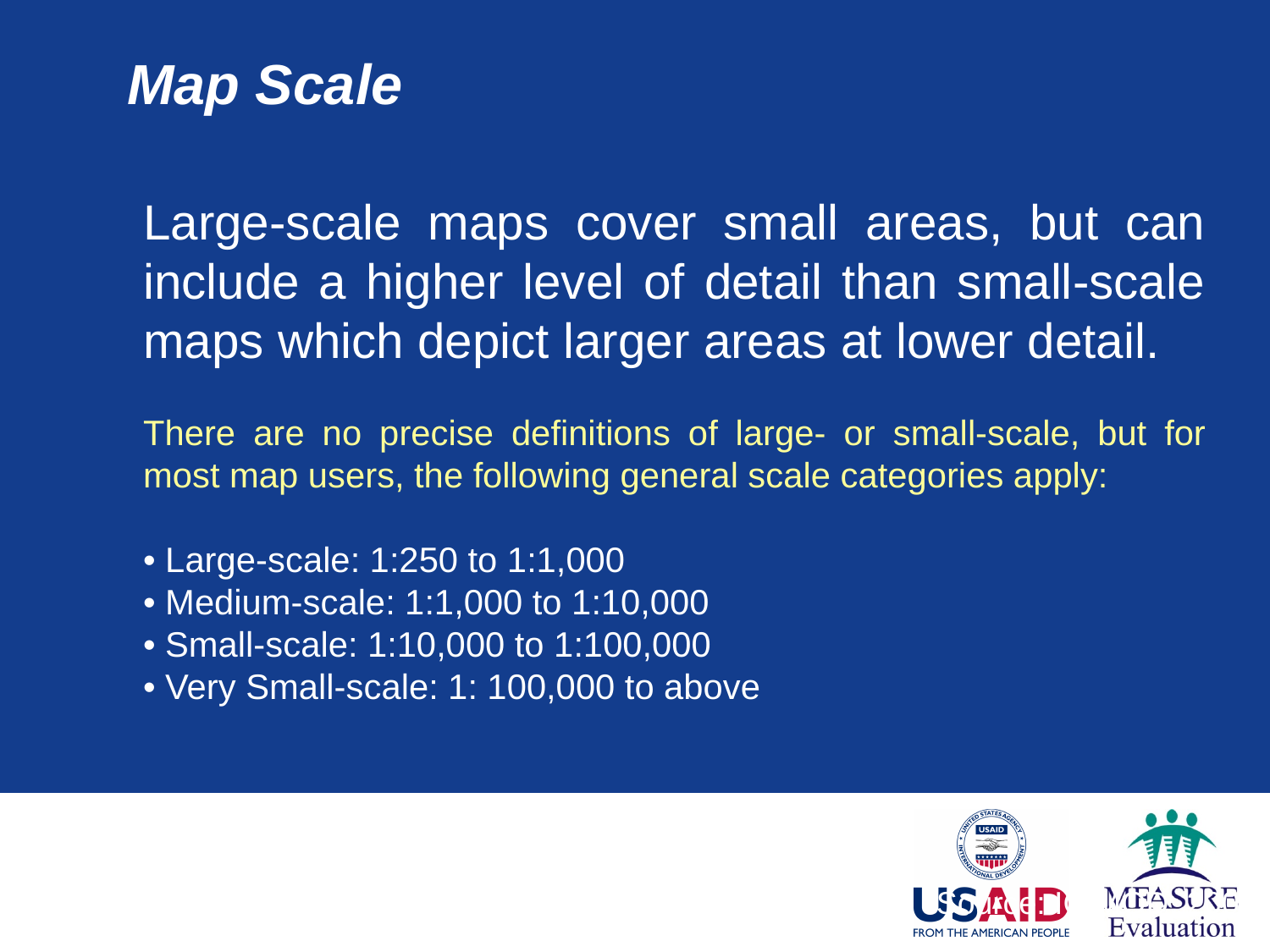

Map Scale
Large-scale maps cover small areas, but can include a higher level of detail than small-scale maps which depict larger areas at lower detail.

There are no precise definitions of large- or small-scale, but for most map users, the following general scale categories apply:

• Large-scale: 1:250 to 1:1,000
• Medium-scale: 1:1,000 to 1:10,000
• Small-scale: 1:10,000 to 1:100,000
• Very Small-scale: 1: 100,000 to above

Source: ICIMOD, 2000